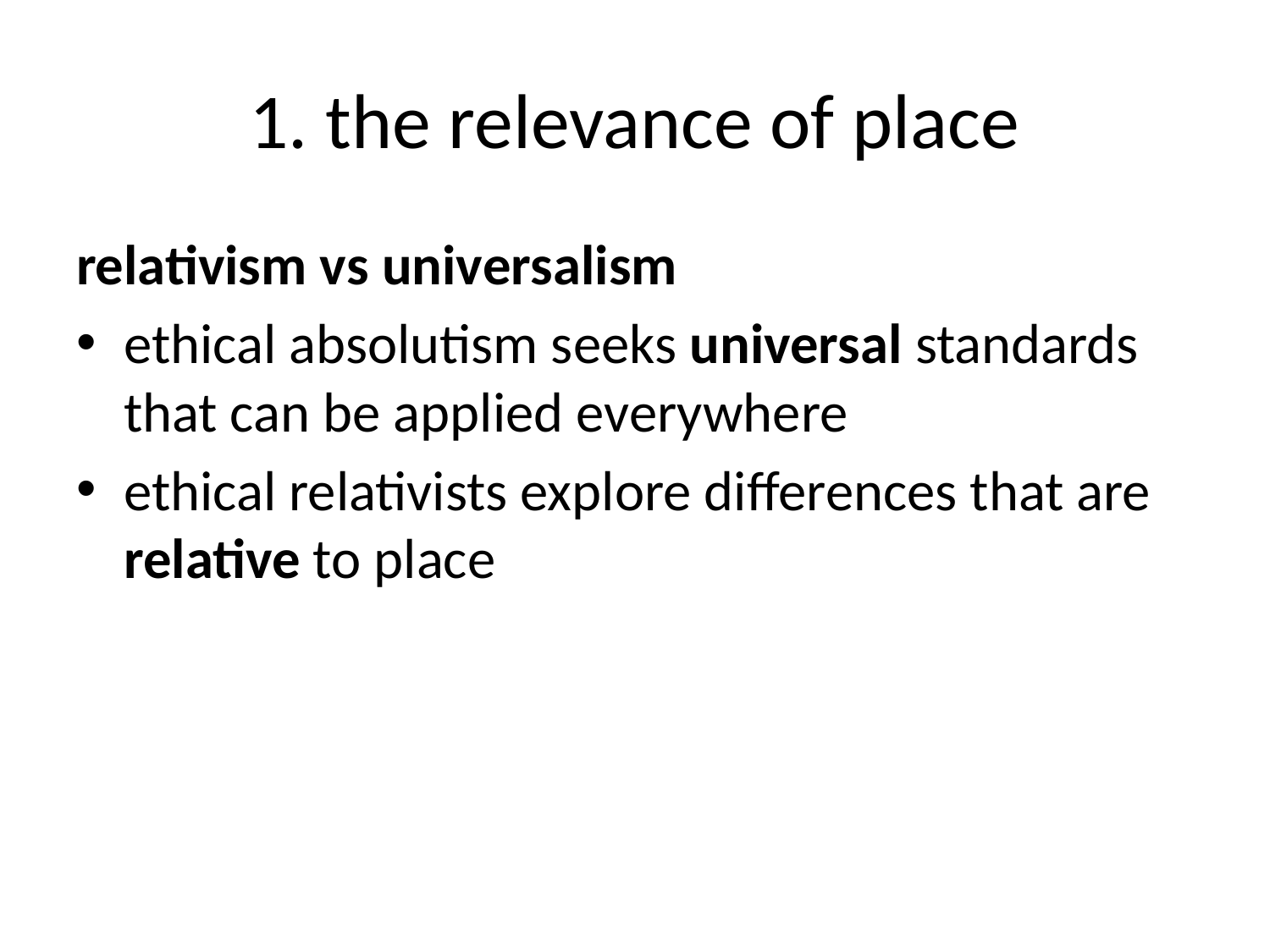

# 1. the relevance of place
relativism vs universalism
ethical absolutism seeks universal standards that can be applied everywhere
ethical relativists explore differences that are  relative to place